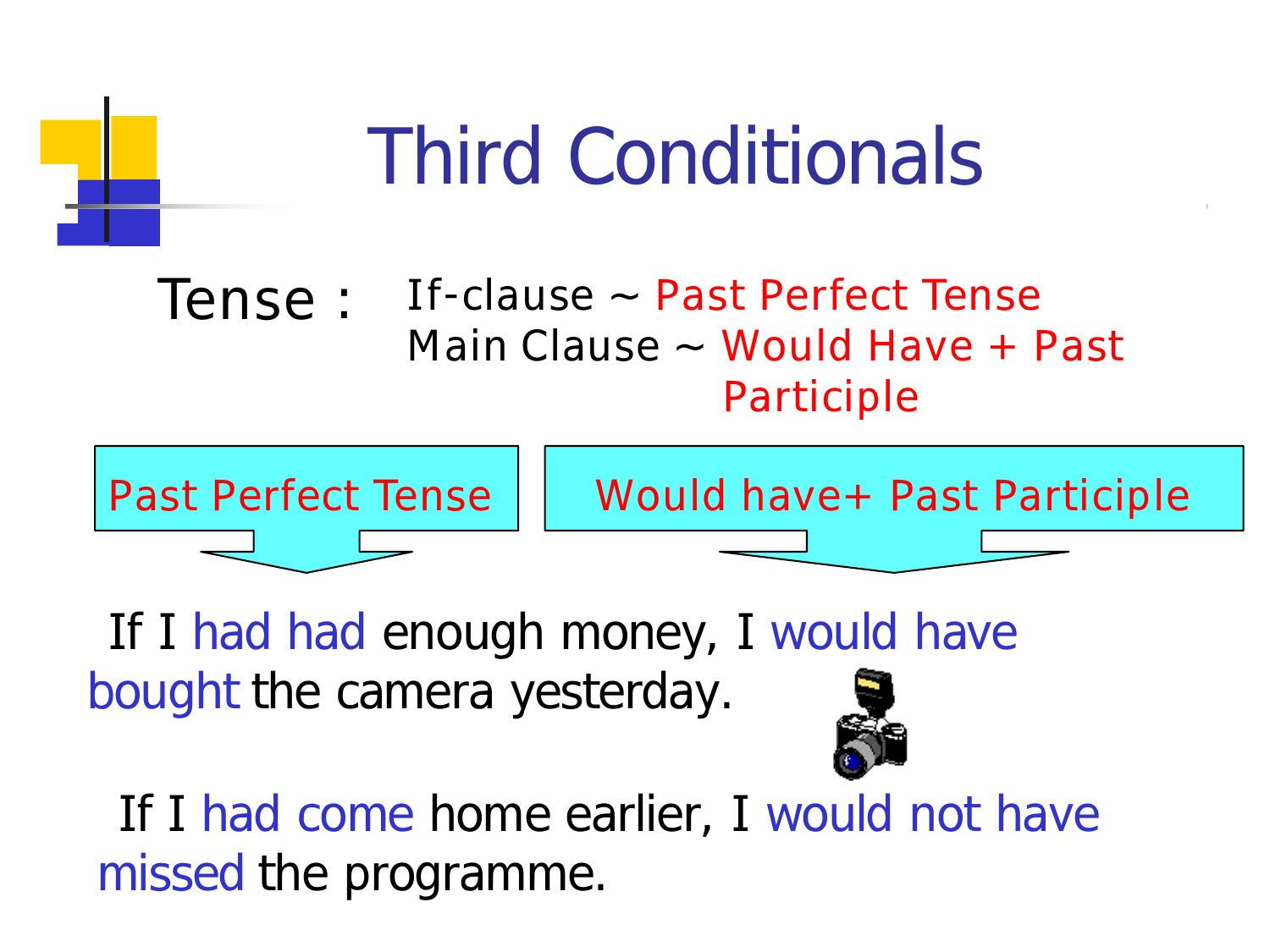

# Third Conditionals
Tense :
If-clause ~ Past Perfect Tense
Main Clause ~ Would Have + Past
Participle

Past Perfect Tense	Would have+ Past Participle

If I had had enough money, I would have bought the camera yesterday.

If I had come home earlier, I would not have missed the programme.